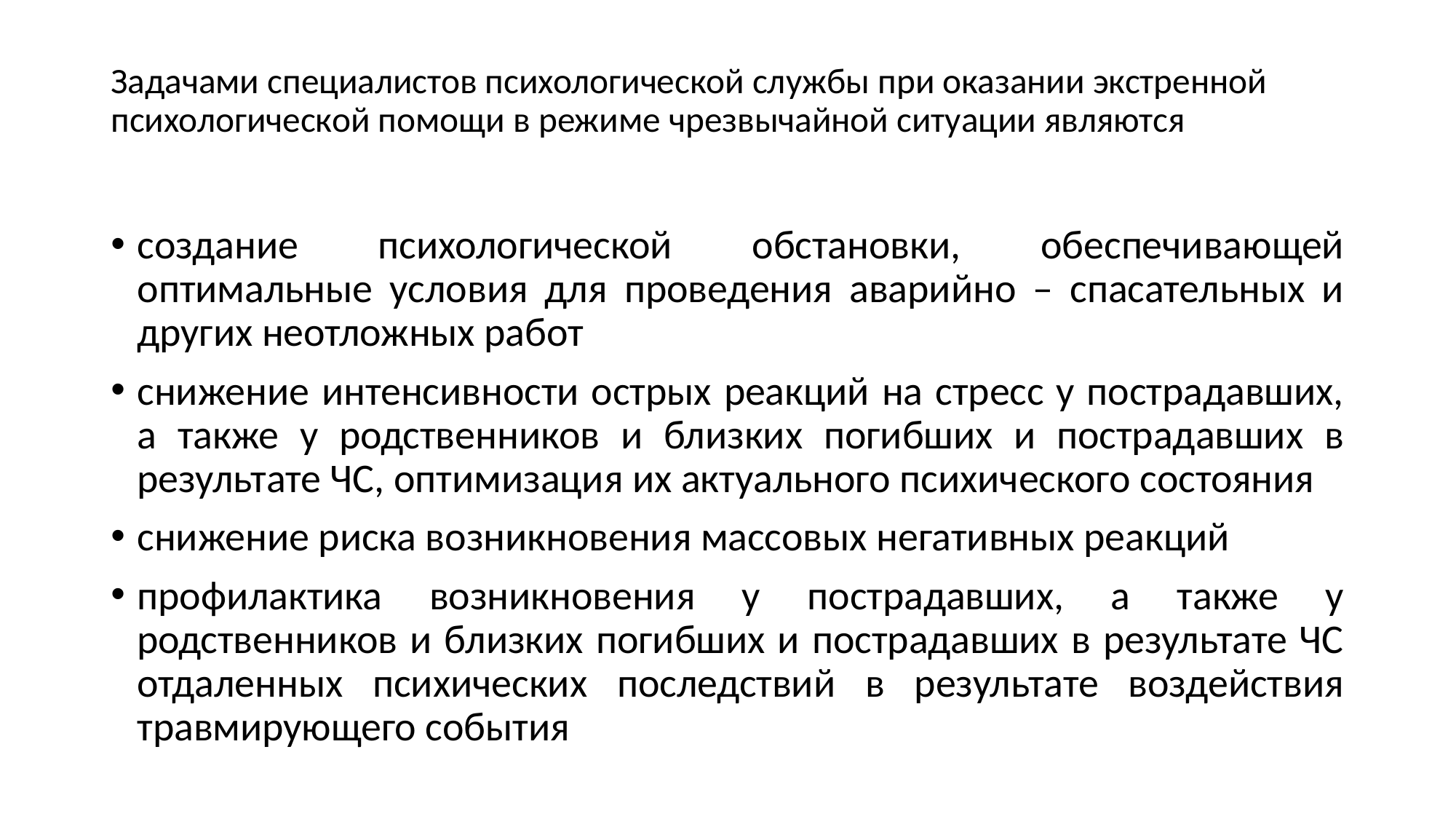

# Задачами специалистов психологической службы при оказании экстренной психологической помощи в режиме чрезвычайной ситуации являются
создание психологической обстановки, обеспечивающей оптимальные условия для проведения аварийно – спасательных и других неотложных работ
снижение интенсивности острых реакций на стресс у пострадавших, а также у родственников и близких погибших и пострадавших в результате ЧС, оптимизация их актуального психического состояния
снижение риска возникновения массовых негативных реакций
профилактика возникновения у пострадавших, а также у родственников и близких погибших и пострадавших в результате ЧС отдаленных психических последствий в результате воздействия травмирующего события